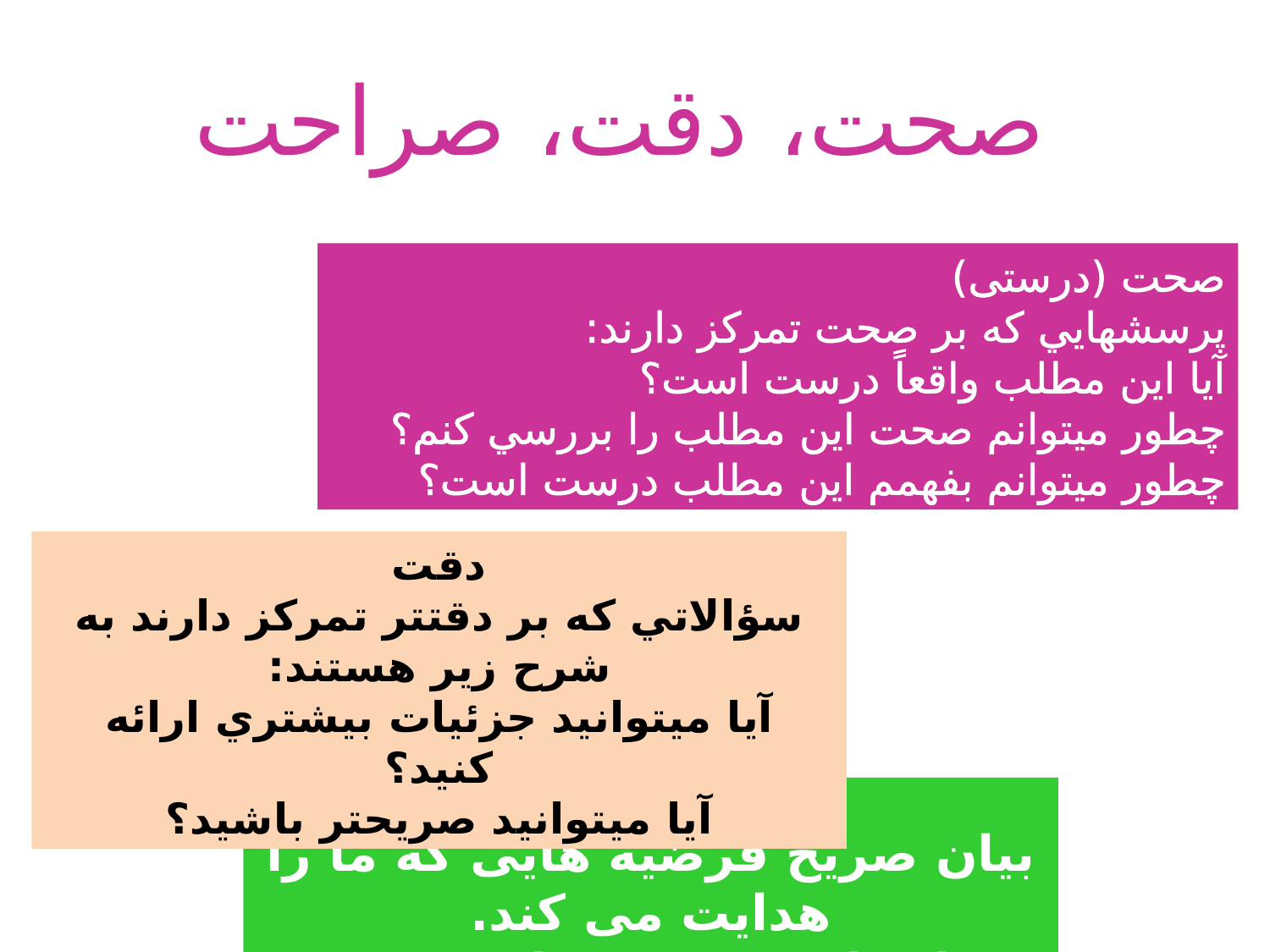

# صحت، دقت، صراحت
صحت (درستی)
پرسش­هايي که بر صحت تمرکز دارند:
آيا اين مطلب واقعاً درست است؟
چطور مي­توانم صحت اين مطلب را بررسي کنم؟
چطور مي­توانم بفهمم اين مطلب درست است؟
دقت
سؤالاتي که بر دقت­تر تمرکز دارند به شرح زير هستند:
آيا مي­توانيد جزئيات بيشتري ارائه کنيد؟
آيا مي­توانيد صريح­تر باشيد؟

بیان صریح فرضیه هایی که ما را هدایت می کند.
قرار دادن فرضیه ها در معرض استدلال